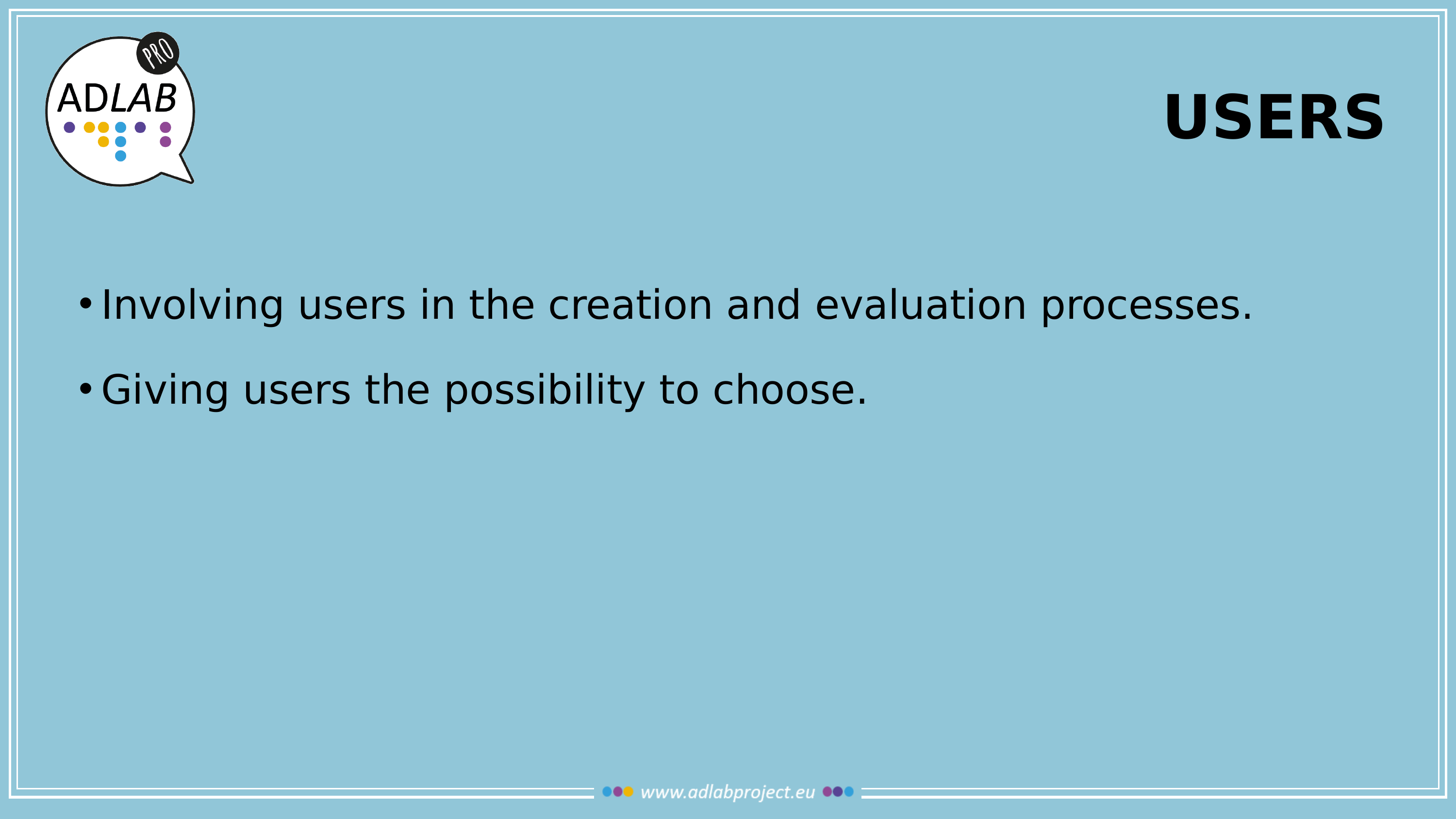

# USERS
Involving users in the creation and evaluation processes.
Giving users the possibility to choose.